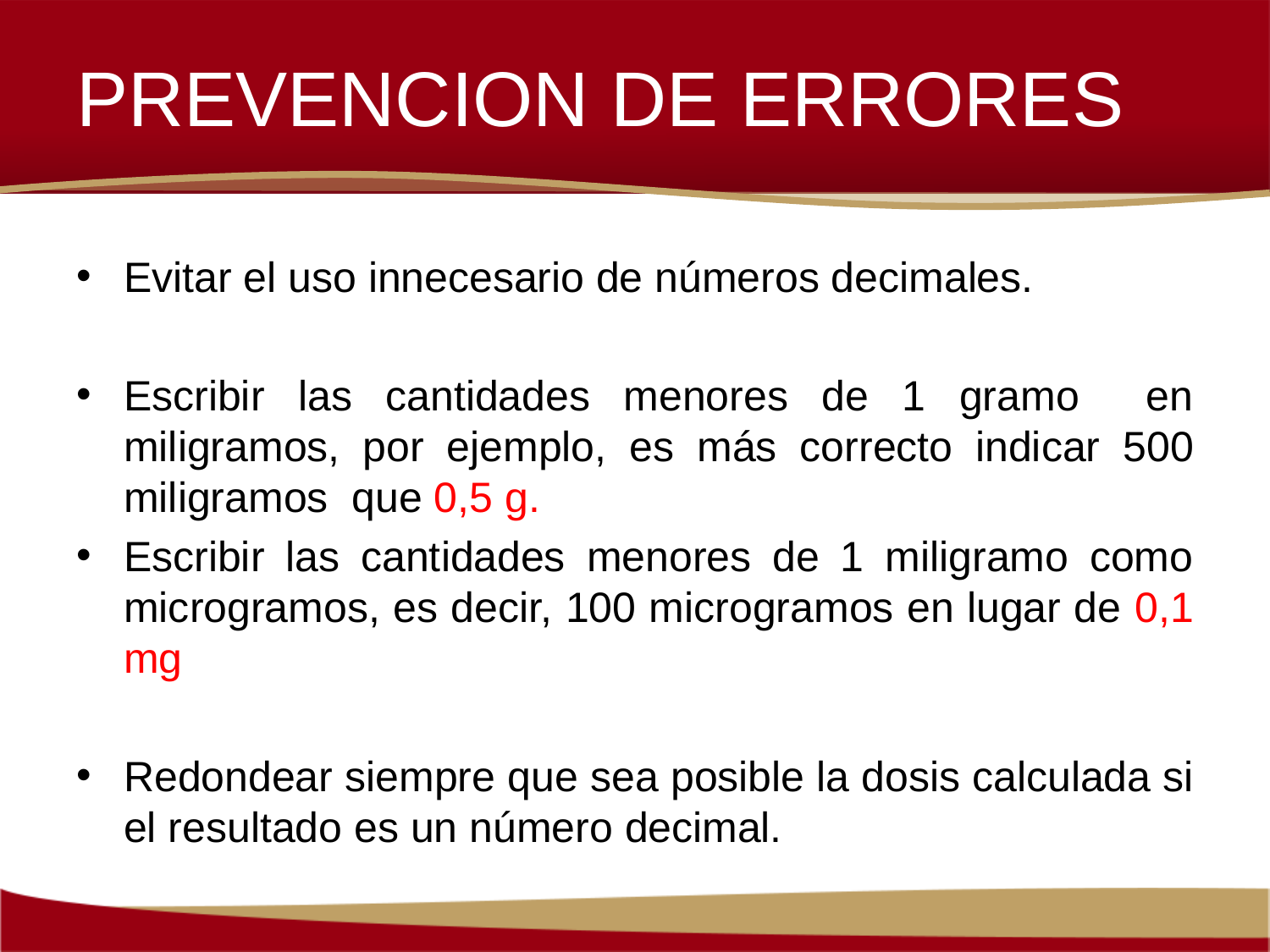

# PREVENCION DE ERRORES
Evitar el uso innecesario de números decimales.

Escribir las cantidades menores de 1 gramo  en miligramos, por ejemplo, es más correcto indicar 500 miligramos  que 0,5 g.
Escribir las cantidades menores de 1 miligramo como microgramos, es decir, 100 microgramos en lugar de 0,1 mg

Redondear siempre que sea posible la dosis calculada si el resultado es un número decimal.